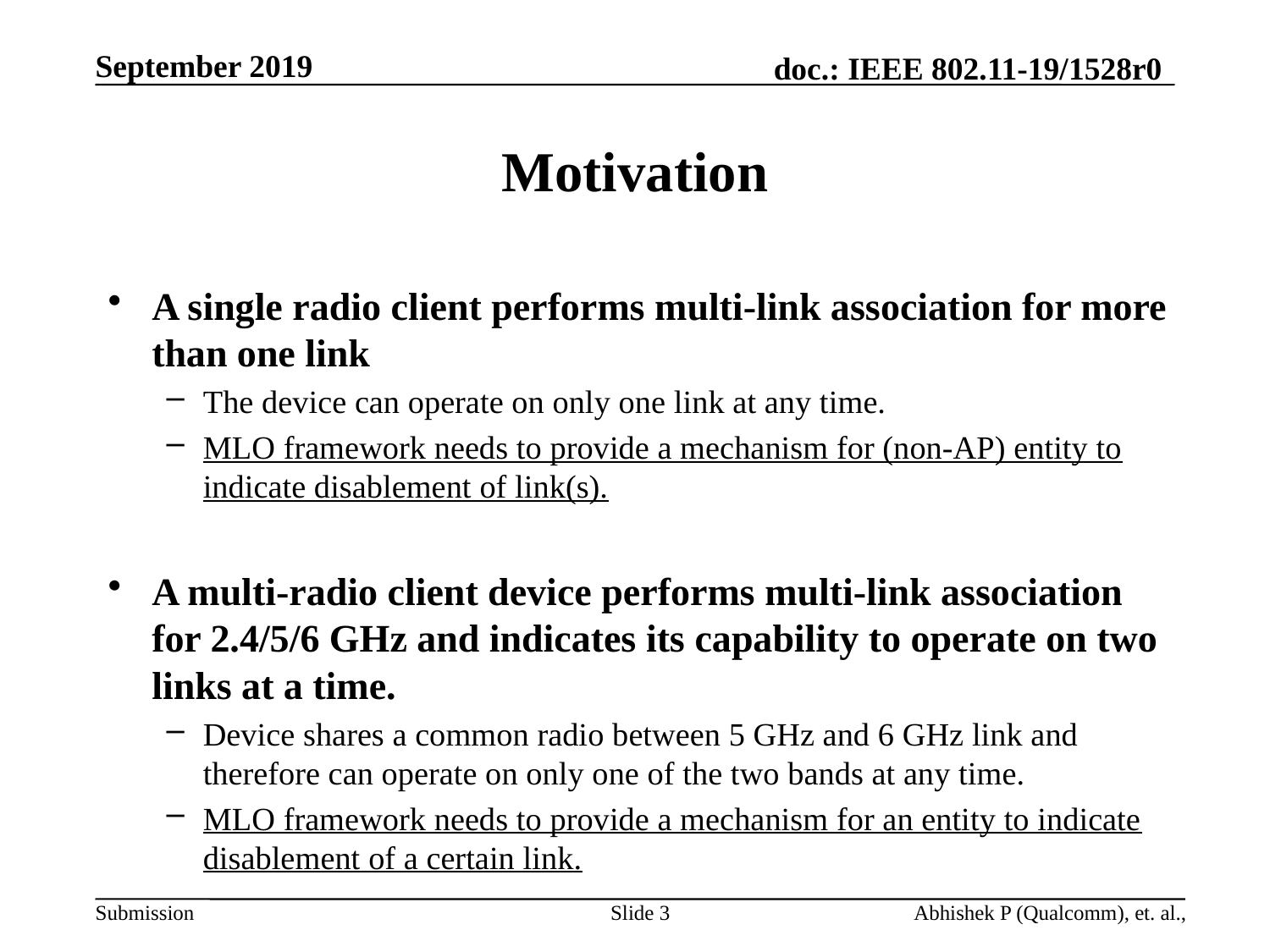

# Motivation
A single radio client performs multi-link association for more than one link
The device can operate on only one link at any time.
MLO framework needs to provide a mechanism for (non-AP) entity to indicate disablement of link(s).

A multi-radio client device performs multi-link association for 2.4/5/6 GHz and indicates its capability to operate on two links at a time.
Device shares a common radio between 5 GHz and 6 GHz link and therefore can operate on only one of the two bands at any time.
MLO framework needs to provide a mechanism for an entity to indicate disablement of a certain link.
Slide 3
Abhishek P (Qualcomm), et. al.,